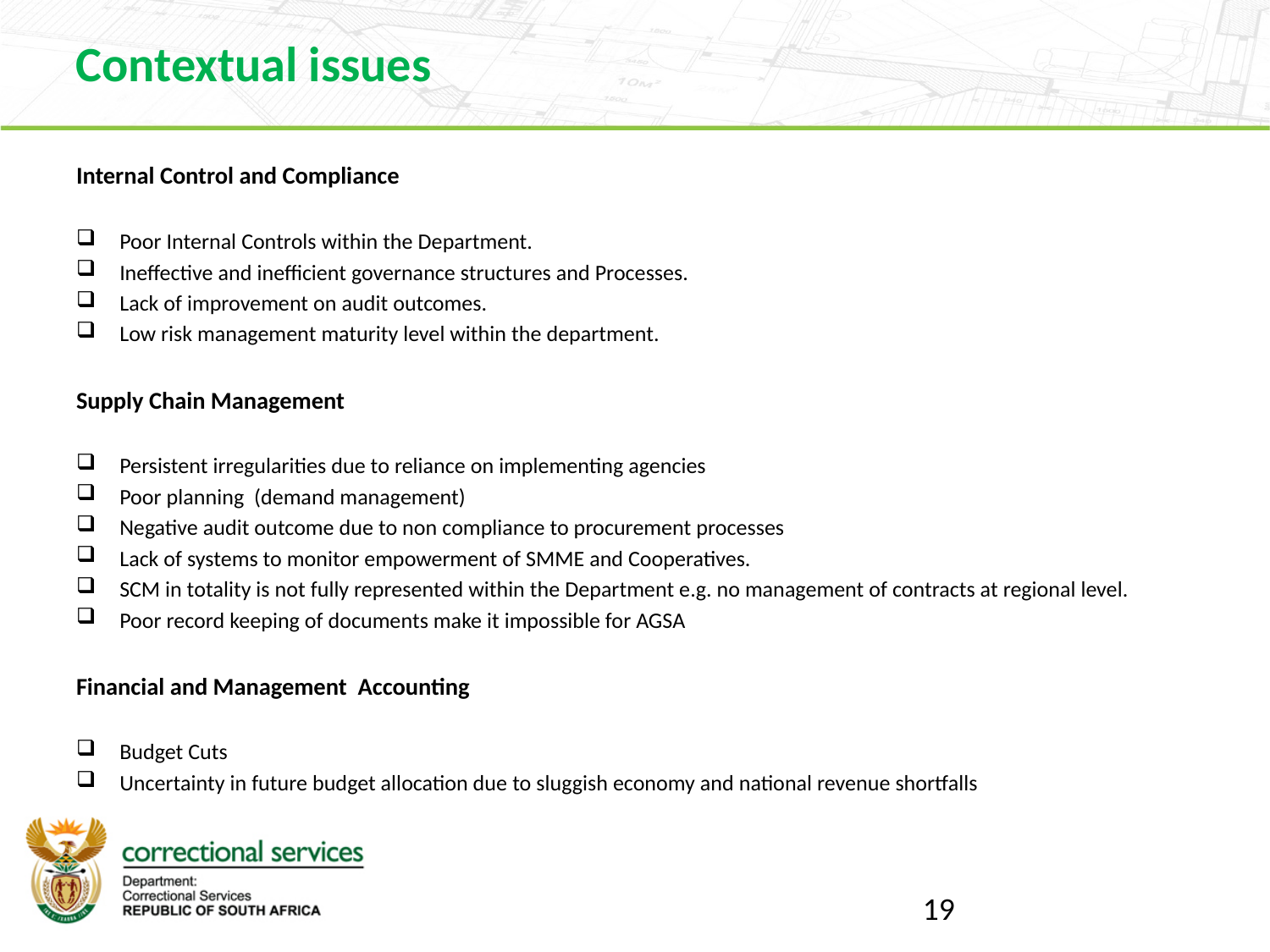

Contextual issues
Internal Control and Compliance

Poor Internal Controls within the Department.
Ineffective and inefficient governance structures and Processes.
Lack of improvement on audit outcomes.
Low risk management maturity level within the department.

Supply Chain Management

Persistent irregularities due to reliance on implementing agencies
Poor planning  (demand management)
Negative audit outcome due to non compliance to procurement processes
Lack of systems to monitor empowerment of SMME and Cooperatives.
SCM in totality is not fully represented within the Department e.g. no management of contracts at regional level.
Poor record keeping of documents make it impossible for AGSA

Financial and Management  Accounting

Budget Cuts
Uncertainty in future budget allocation due to sluggish economy and national revenue shortfalls
19